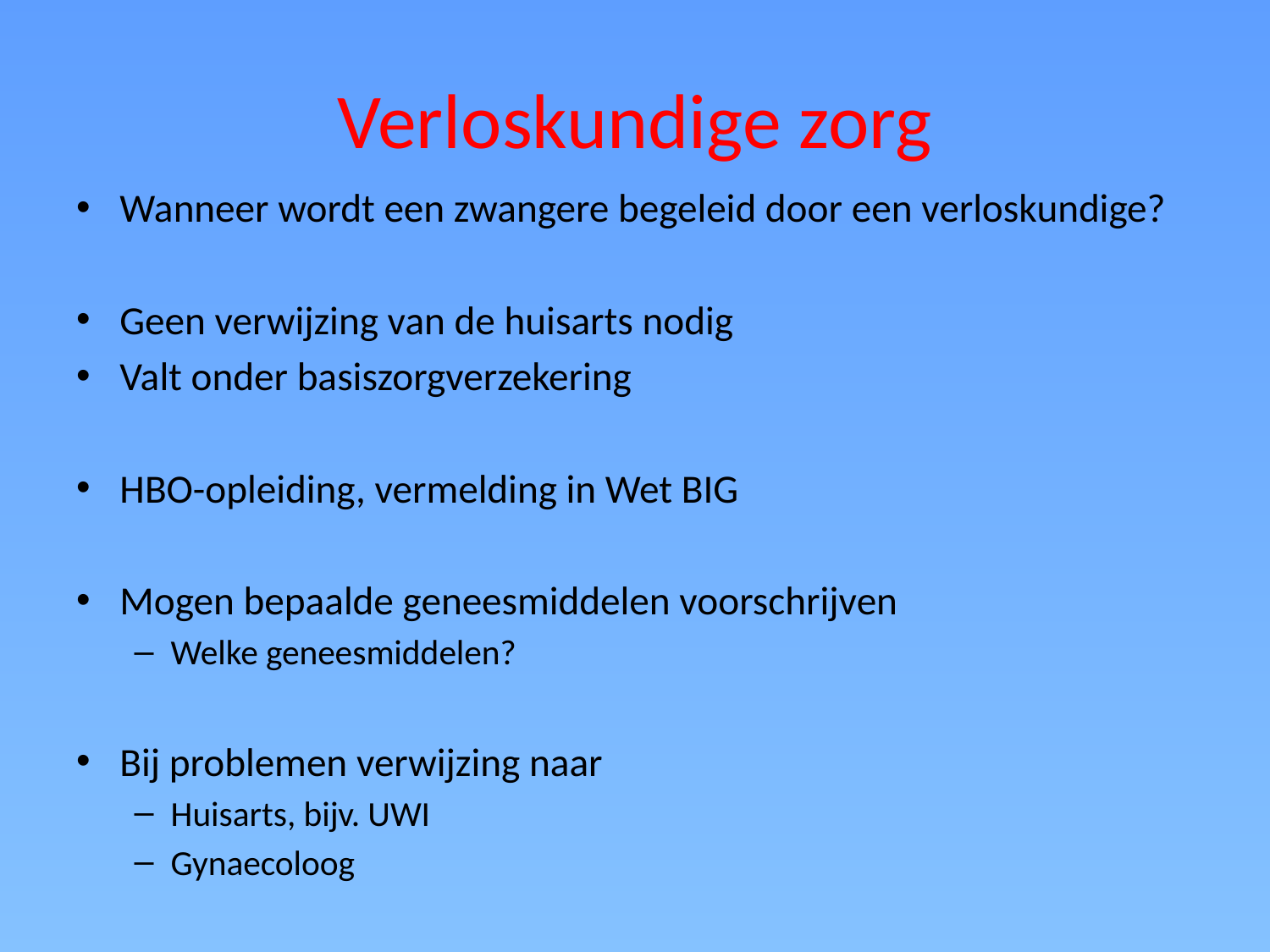

# Verloskundige zorg
Wanneer wordt een zwangere begeleid door een verloskundige?

Geen verwijzing van de huisarts nodig
Valt onder basiszorgverzekering

HBO-opleiding, vermelding in Wet BIG

Mogen bepaalde geneesmiddelen voorschrijven
Welke geneesmiddelen?

Bij problemen verwijzing naar
Huisarts, bijv. UWI
Gynaecoloog